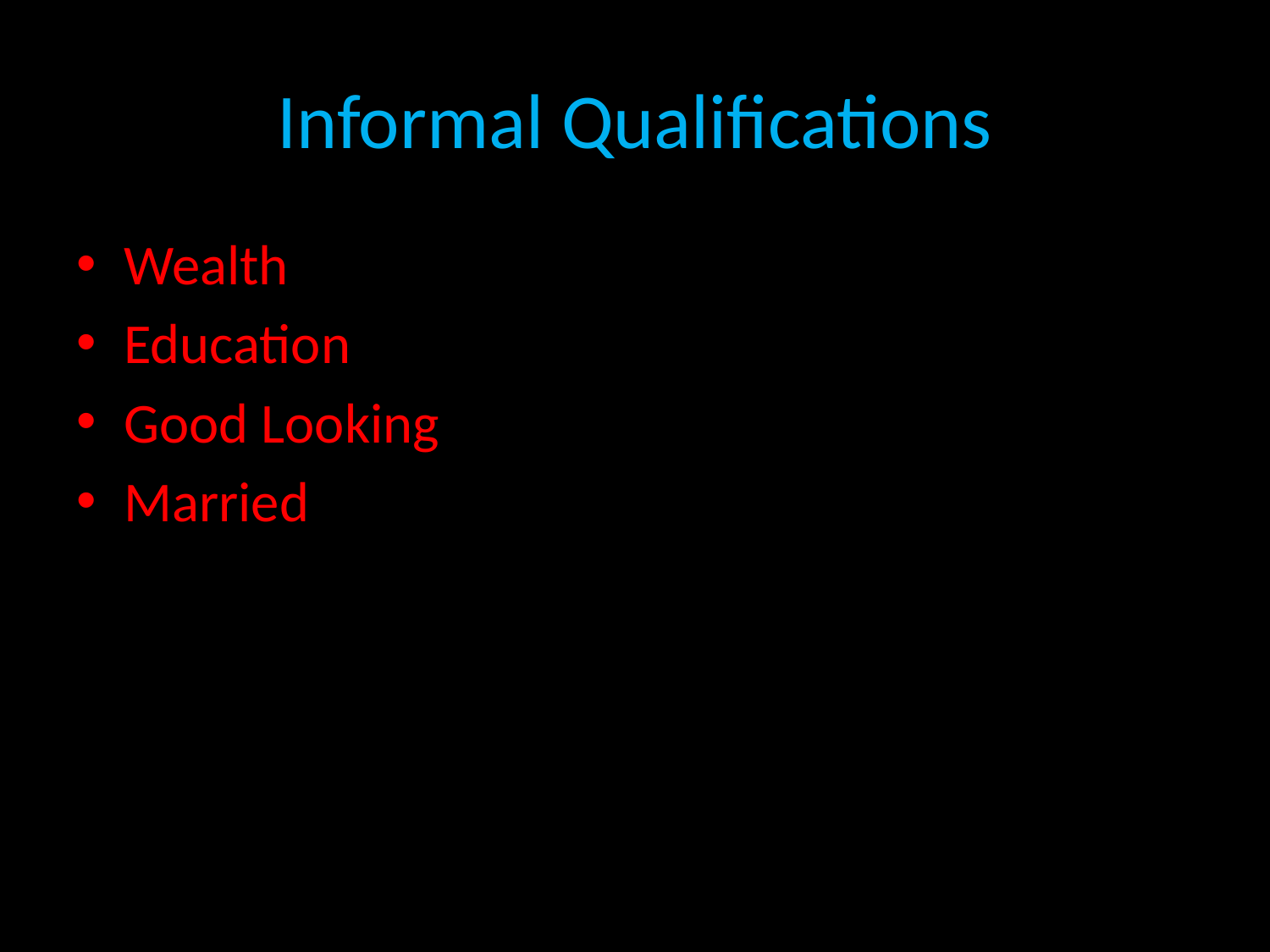

# Informal Qualifications
Wealth
Education
Good Looking
Married